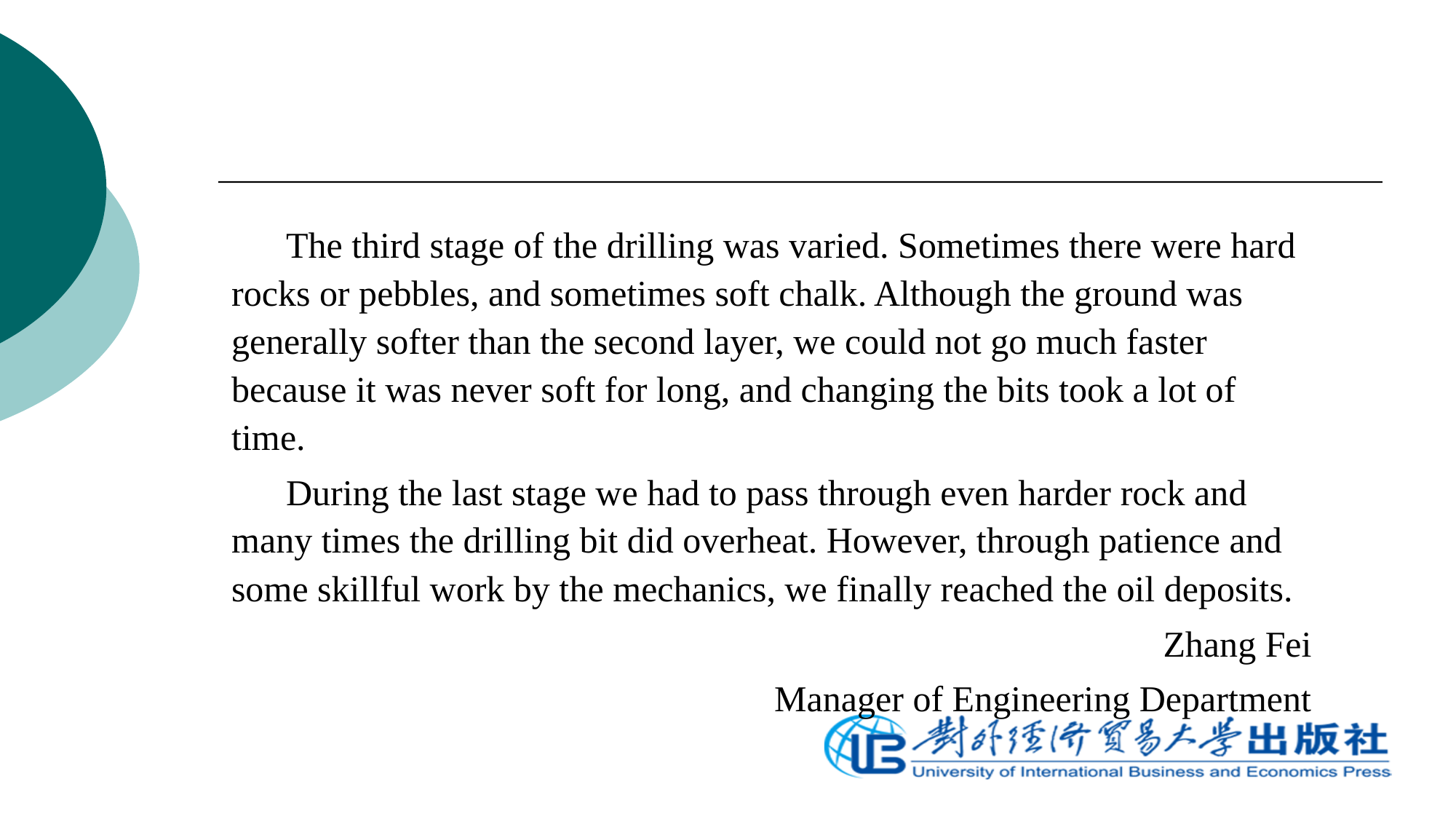

The third stage of the drilling was varied. Sometimes there were hard rocks or pebbles, and sometimes soft chalk. Although the ground was generally softer than the second layer, we could not go much faster because it was never soft for long, and changing the bits took a lot of time.
      During the last stage we had to pass through even harder rock and many times the drilling bit did overheat. However, through patience and some skillful work by the mechanics, we finally reached the oil deposits.
Zhang Fei
Manager of Engineering Department